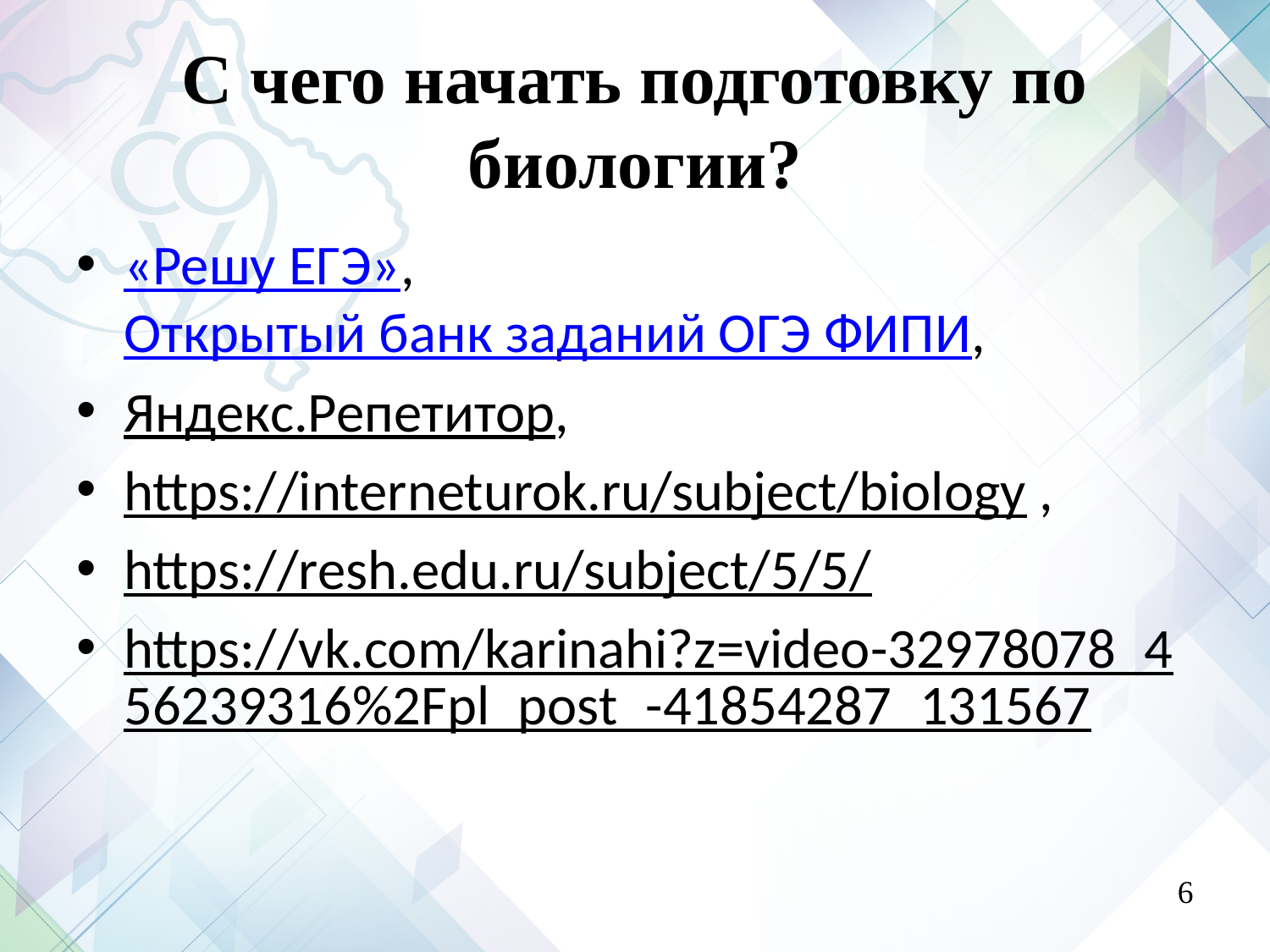

# С чего начать подготовку по биологии?
«Решу ЕГЭ», Открытый банк заданий ОГЭ ФИПИ,
Яндекс.Репетитор,
https://interneturok.ru/subject/biology ,
https://resh.edu.ru/subject/5/5/
https://vk.com/karinahi?z=video-32978078_456239316%2Fpl_post_-41854287_131567
6